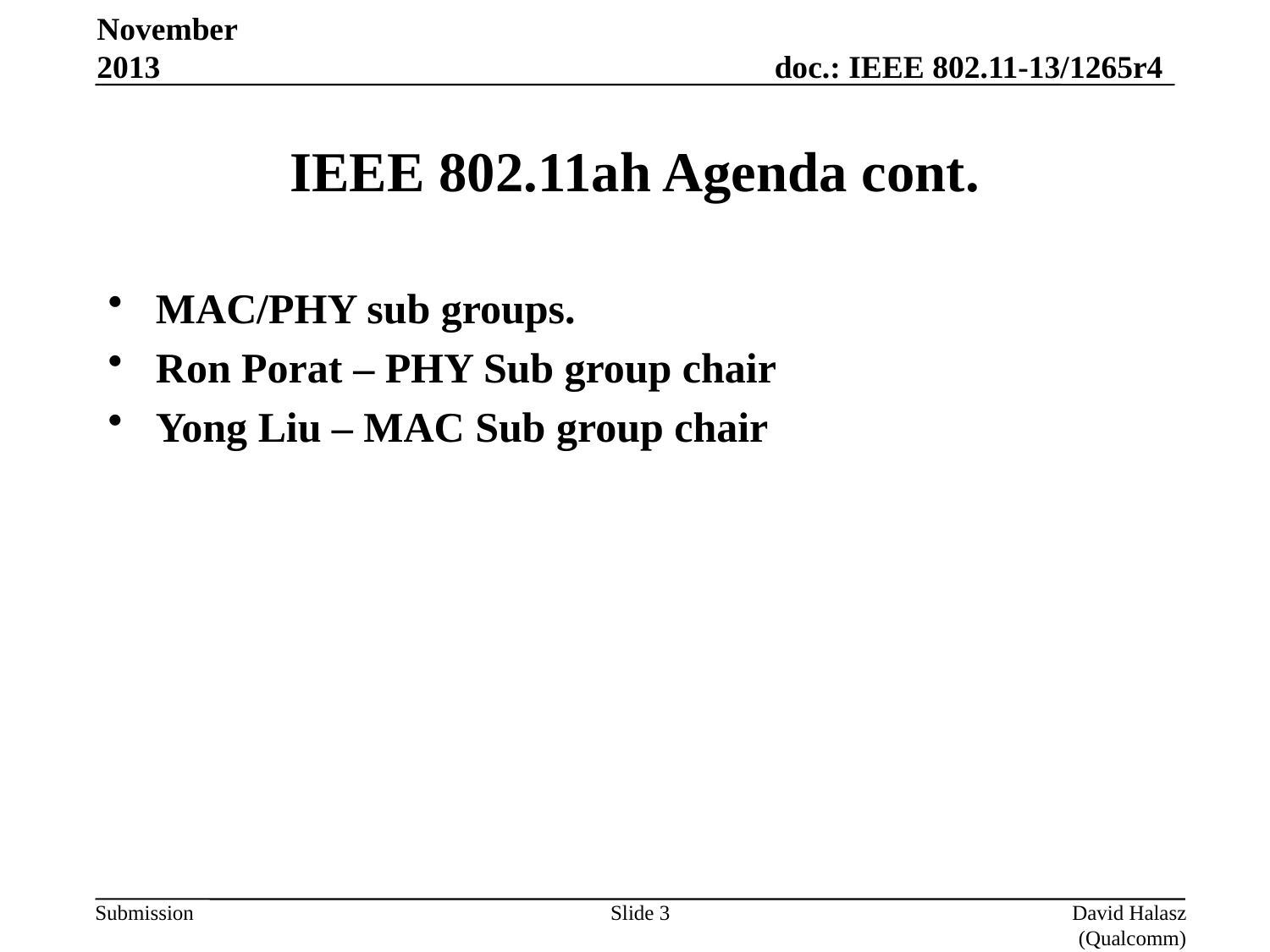

November 2013
# IEEE 802.11ah Agenda cont.
MAC/PHY sub groups.
Ron Porat – PHY Sub group chair
Yong Liu – MAC Sub group chair

Slide 3
David Halasz (Qualcomm)